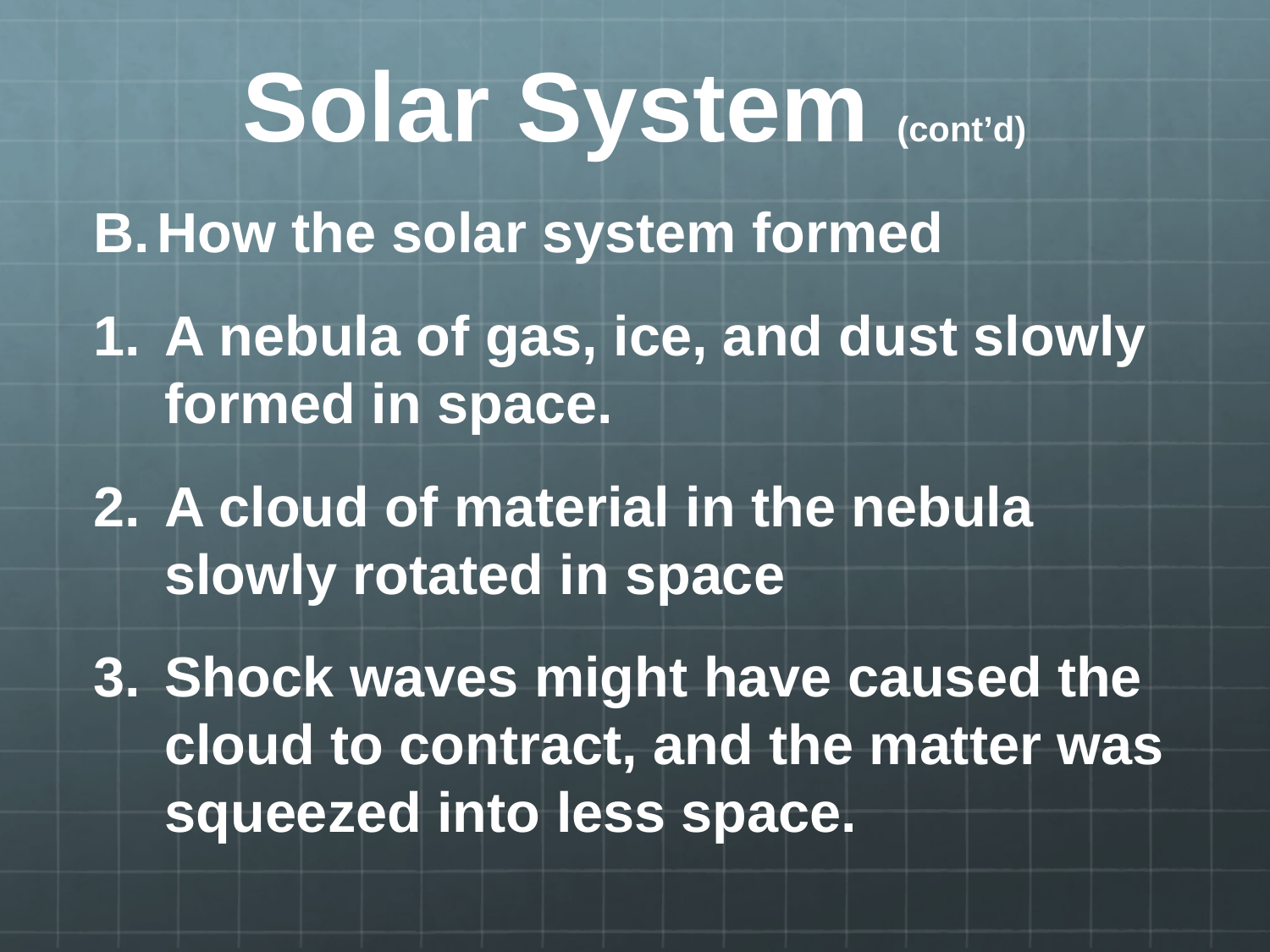

# Solar System (cont’d)
How the solar system formed
A nebula of gas, ice, and dust slowly formed in space.
A cloud of material in the nebula slowly rotated in space
Shock waves might have caused the cloud to contract, and the matter was squeezed into less space.